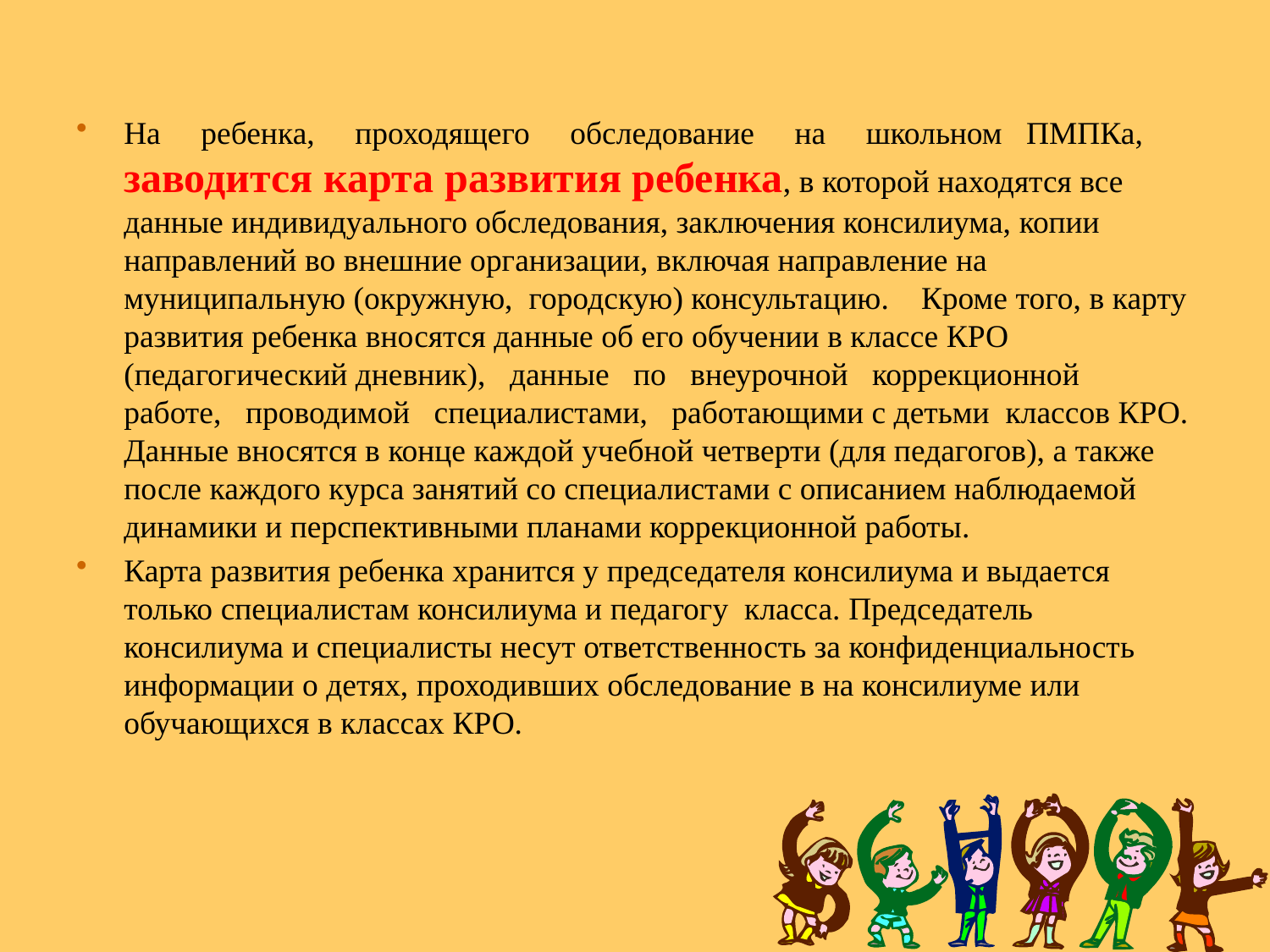

На     ребенка,     проходящего     обследование     на     школьном   ПМПКа, заводится карта развития ребенка, в которой находятся все данные индивидуального обследования, заключения консилиума, копии направлений во внешние организации, включая направление на муниципальную (окружную,  городскую) консультацию.    Кроме того, в карту развития ребенка вносятся данные об его обучении в классе КРО (педагогический дневник),   данные   по   внеурочной   коррекционной   работе,   проводимой   специалистами,   работающими с детьми  классов КРО. Данные вносятся в конце каждой учебной четверти (для педагогов), а также после каждого курса занятий со специалистами с описанием наблюдаемой динамики и перспективными планами коррекционной работы.
Карта развития ребенка хранится у председателя консилиума и выдается только специалистам консилиума и педагогу  класса. Председатель консилиума и специалисты несут ответственность за конфиденциальность информации о детях, проходивших обследование в на консилиуме или обучающихся в классах КРО.